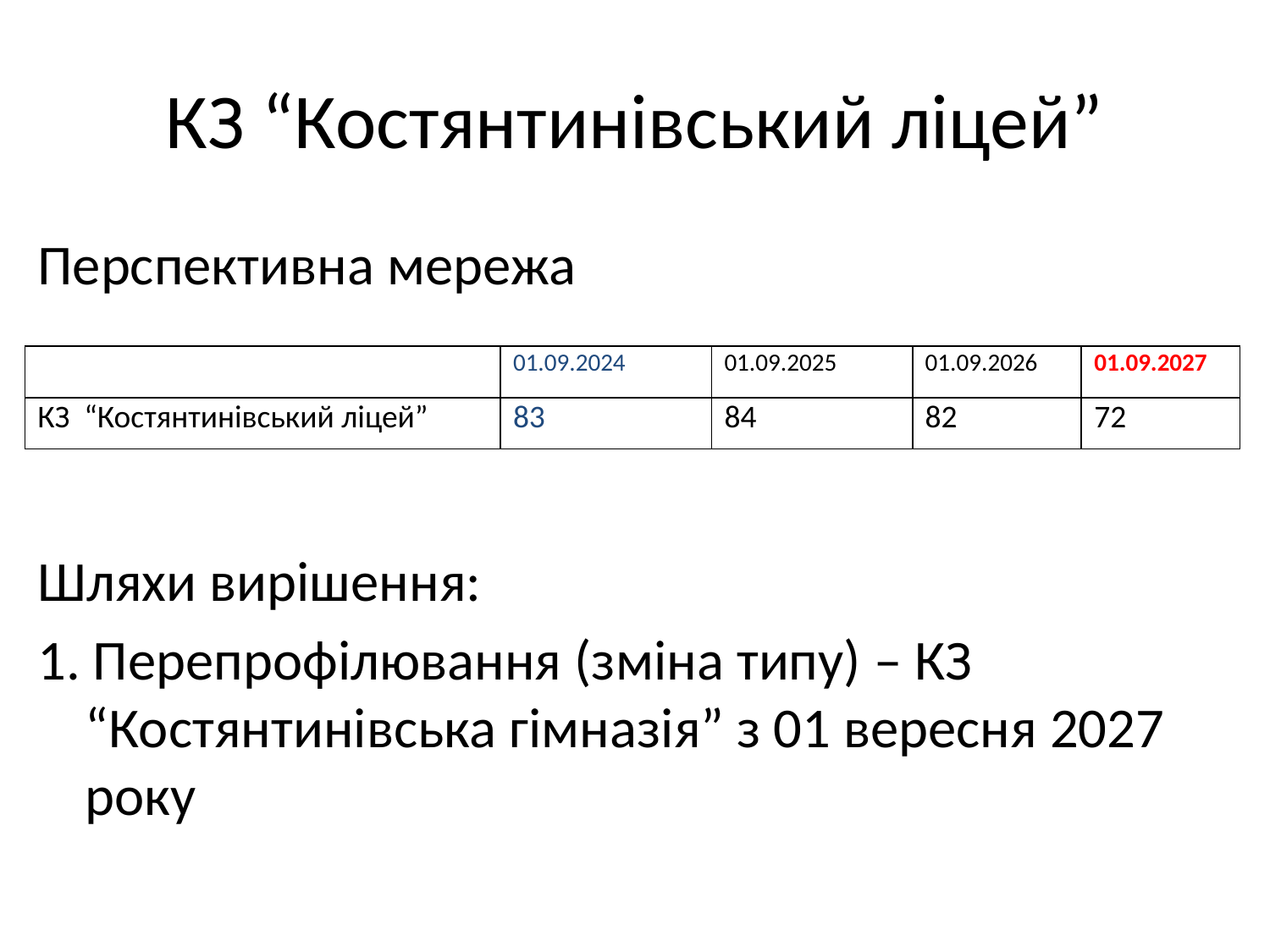

# КЗ “Костянтинівський ліцей”
Перспективна мережа

Шляхи вирішення:
1. Перепрофілювання (зміна типу) – КЗ “Костянтинівська гімназія” з 01 вересня 2027 року
|  | 01.09.2024 | 01.09.2025 | 01.09.2026 | 01.09.2027 |
| --- | --- | --- | --- | --- |
| КЗ “Костянтинівський ліцей” | 83 | 84 | 82 | 72 |